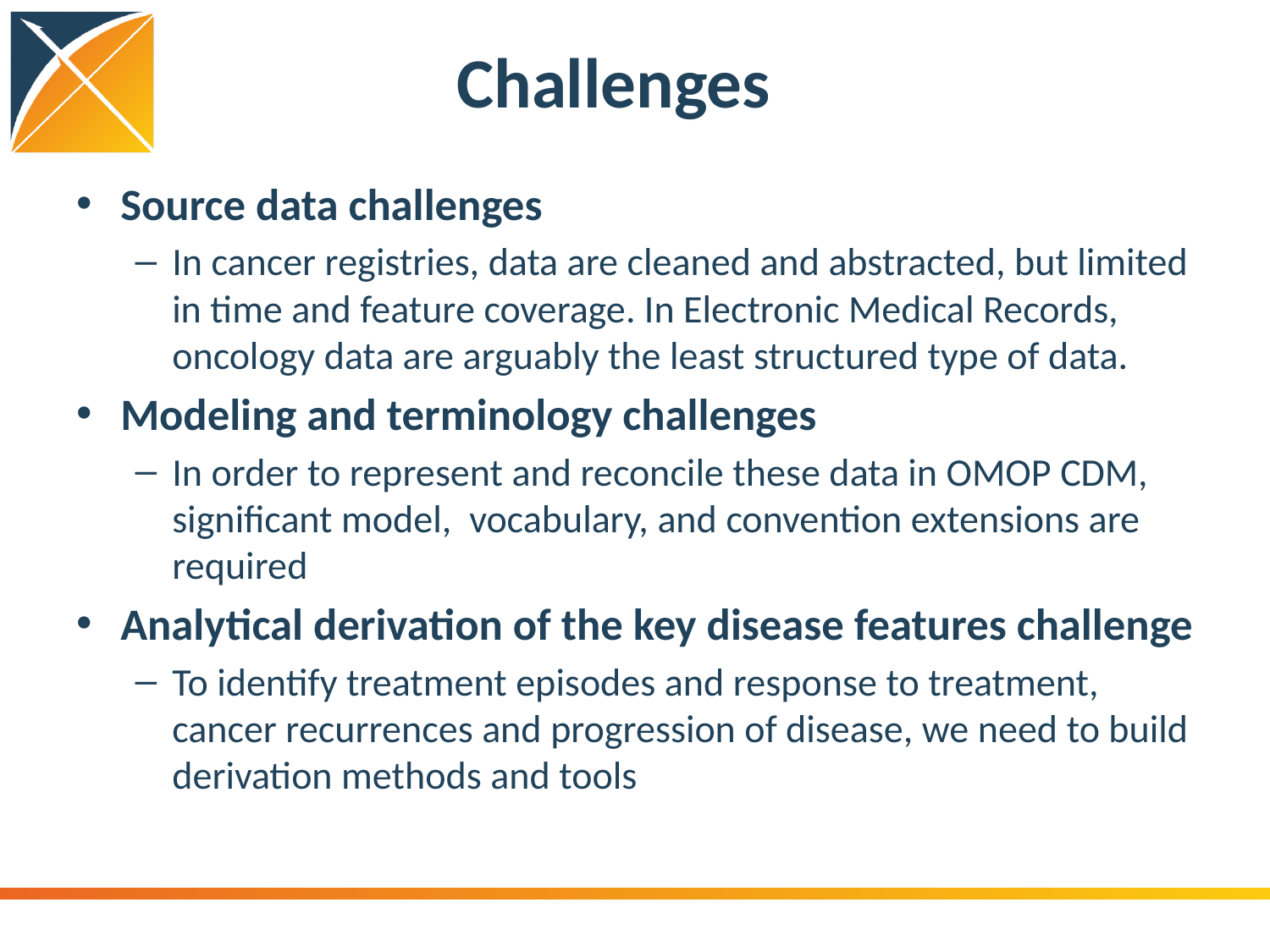

# Challenges
Source data challenges
In cancer registries, data are cleaned and abstracted, but limited in time and feature coverage. In Electronic Medical Records, oncology data are arguably the least structured type of data.
Modeling and terminology challenges
In order to represent and reconcile these data in OMOP CDM, significant model,  vocabulary, and convention extensions are required
Analytical derivation of the key disease features challenge
To identify treatment episodes and response to treatment, cancer recurrences and progression of disease, we need to build derivation methods and tools